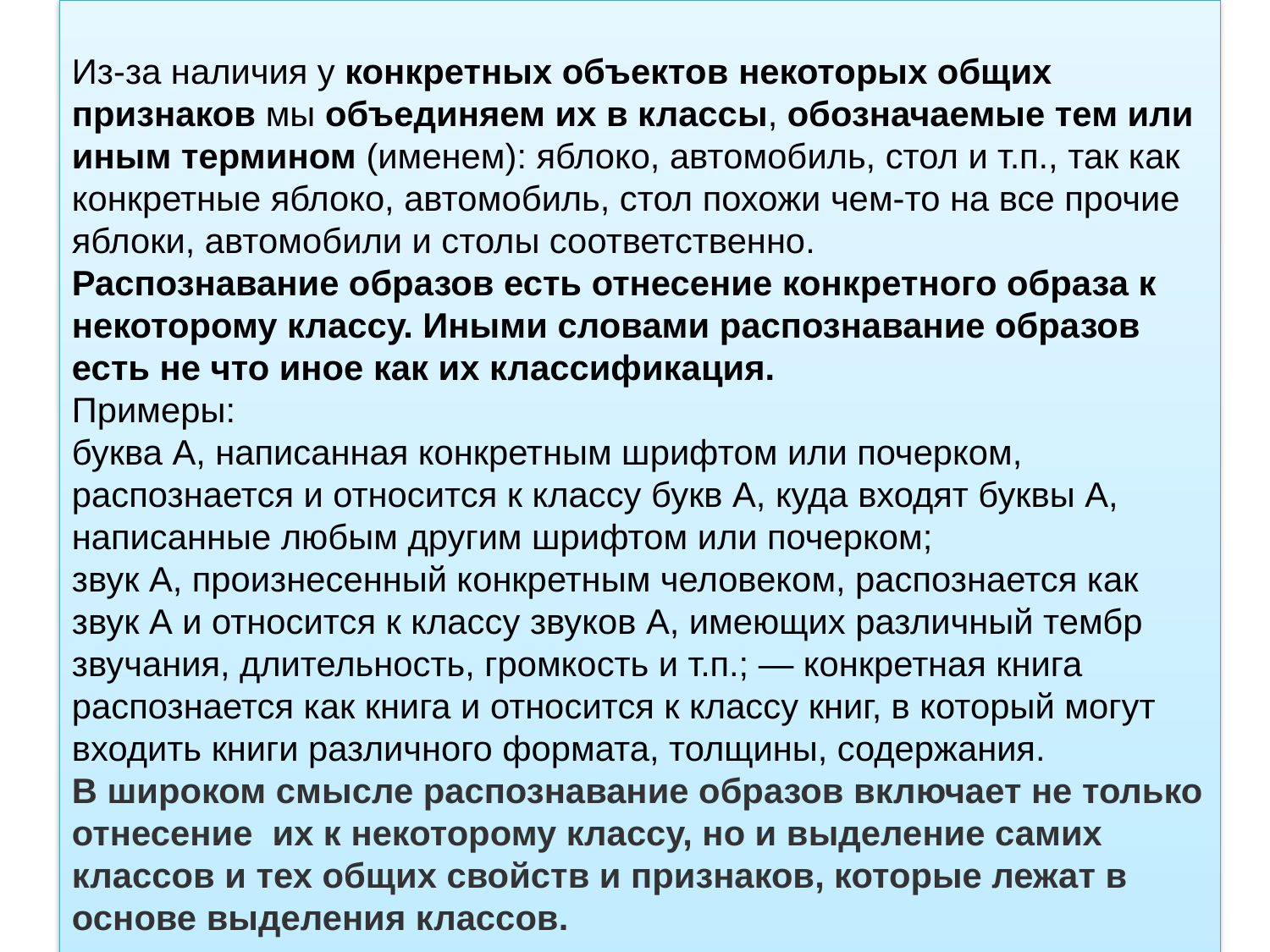

Из-за наличия у конкретных объектов некоторых общих признаков мы объединяем их в классы, обозначаемые тем или иным термином (именем): яблоко, автомобиль, стол и т.п., так как конкретные яблоко, автомобиль, стол похожи чем-то на все прочие яблоки, автомобили и столы соответственно.
Распознавание образов есть отнесение конкретного образа к некоторому классу. Иными словами распознавание образов есть не что иное как их классификация.
Примеры:
буква А, написанная конкретным шрифтом или почерком, распознается и относится к классу букв А, куда входят буквы А, написанные любым другим шрифтом или почерком;
звук А, произнесенный конкретным человеком, распознается как звук А и относится к классу звуков А, имеющих различный тембр звучания, длительность, громкость и т.п.; — конкретная книга распознается как книга и относится к классу книг, в который могут входить книги различного формата, толщины, содержания.
В широком смысле распознавание образов включает не только отнесение  их к некоторому классу, но и выделение самих классов и тех общих свойств и признаков, которые лежат в основе выделения классов.